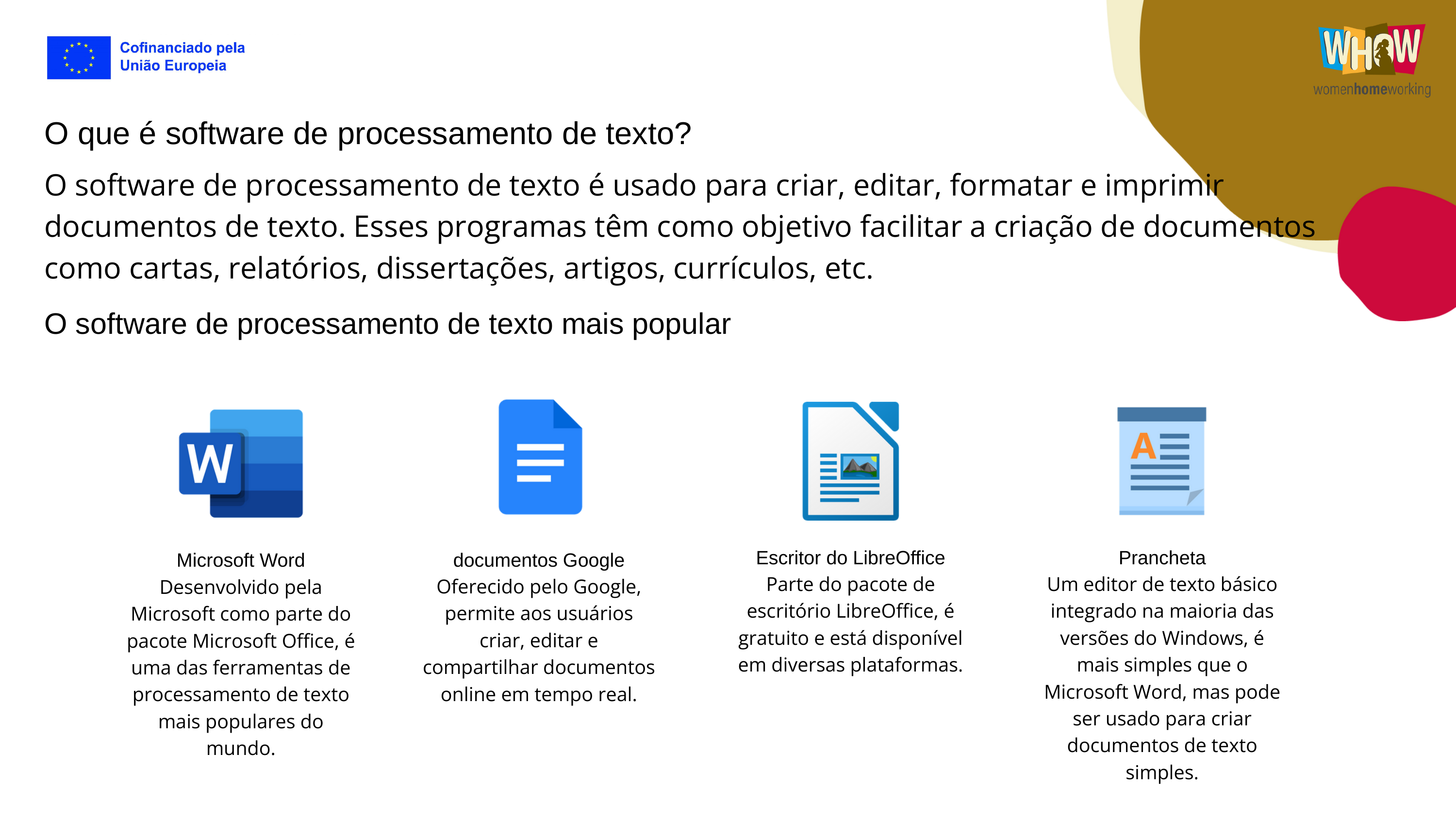

O que é software de processamento de texto?
O software de processamento de texto é usado para criar, editar, formatar e imprimir documentos de texto. Esses programas têm como objetivo facilitar a criação de documentos como cartas, relatórios, dissertações, artigos, currículos, etc.
O software de processamento de texto mais popular

Microsoft Word
Desenvolvido pela Microsoft como parte do pacote Microsoft Office, é uma das ferramentas de processamento de texto mais populares do mundo.
Escritor do LibreOffice
Parte do pacote de escritório LibreOffice, é gratuito e está disponível em diversas plataformas.
Prancheta
Um editor de texto básico integrado na maioria das versões do Windows, é mais simples que o Microsoft Word, mas pode ser usado para criar documentos de texto simples.
documentos Google
Oferecido pelo Google, permite aos usuários criar, editar e compartilhar documentos online em tempo real.